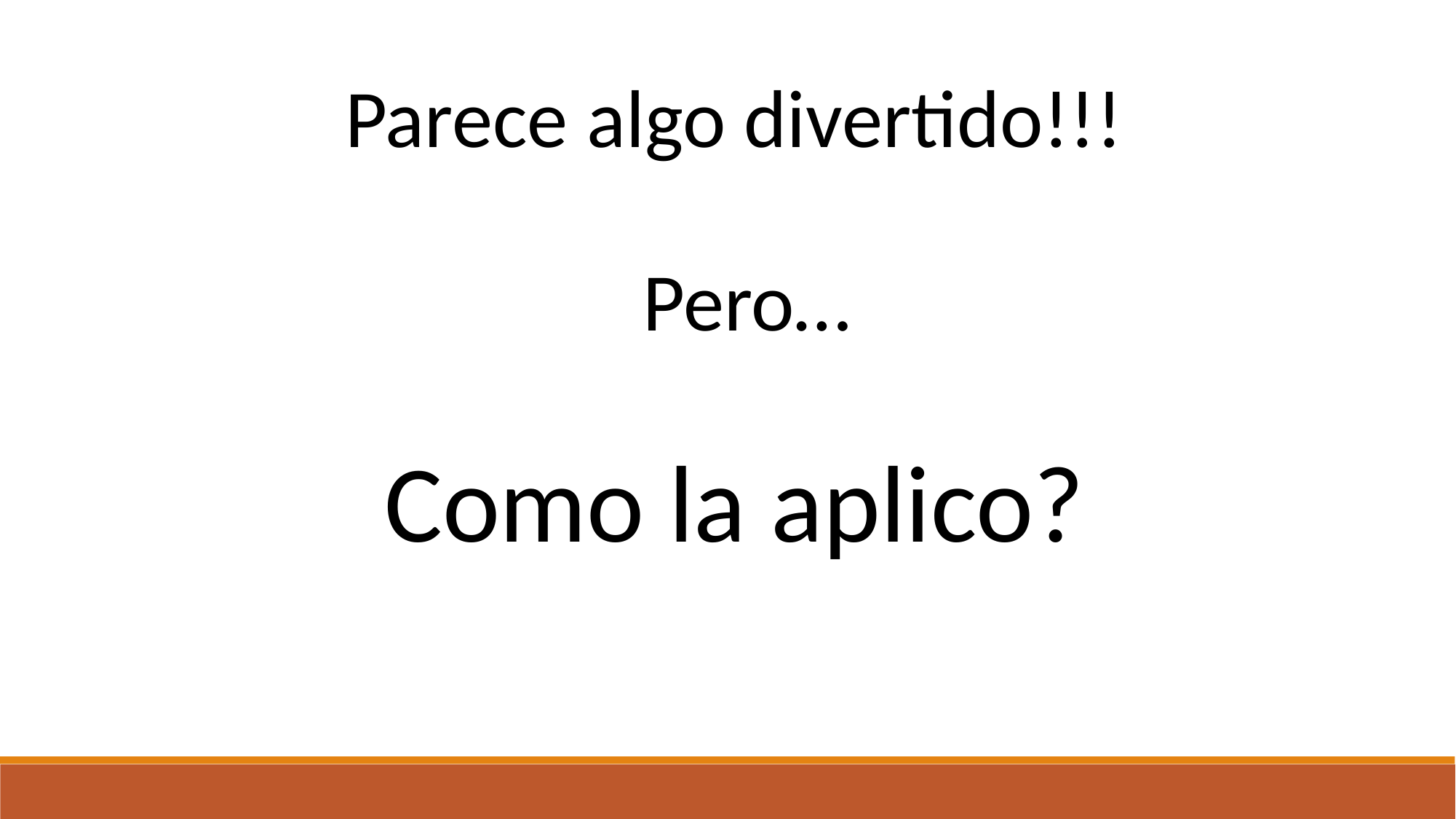

Parece algo divertido!!!
Pero…
Como la aplico?